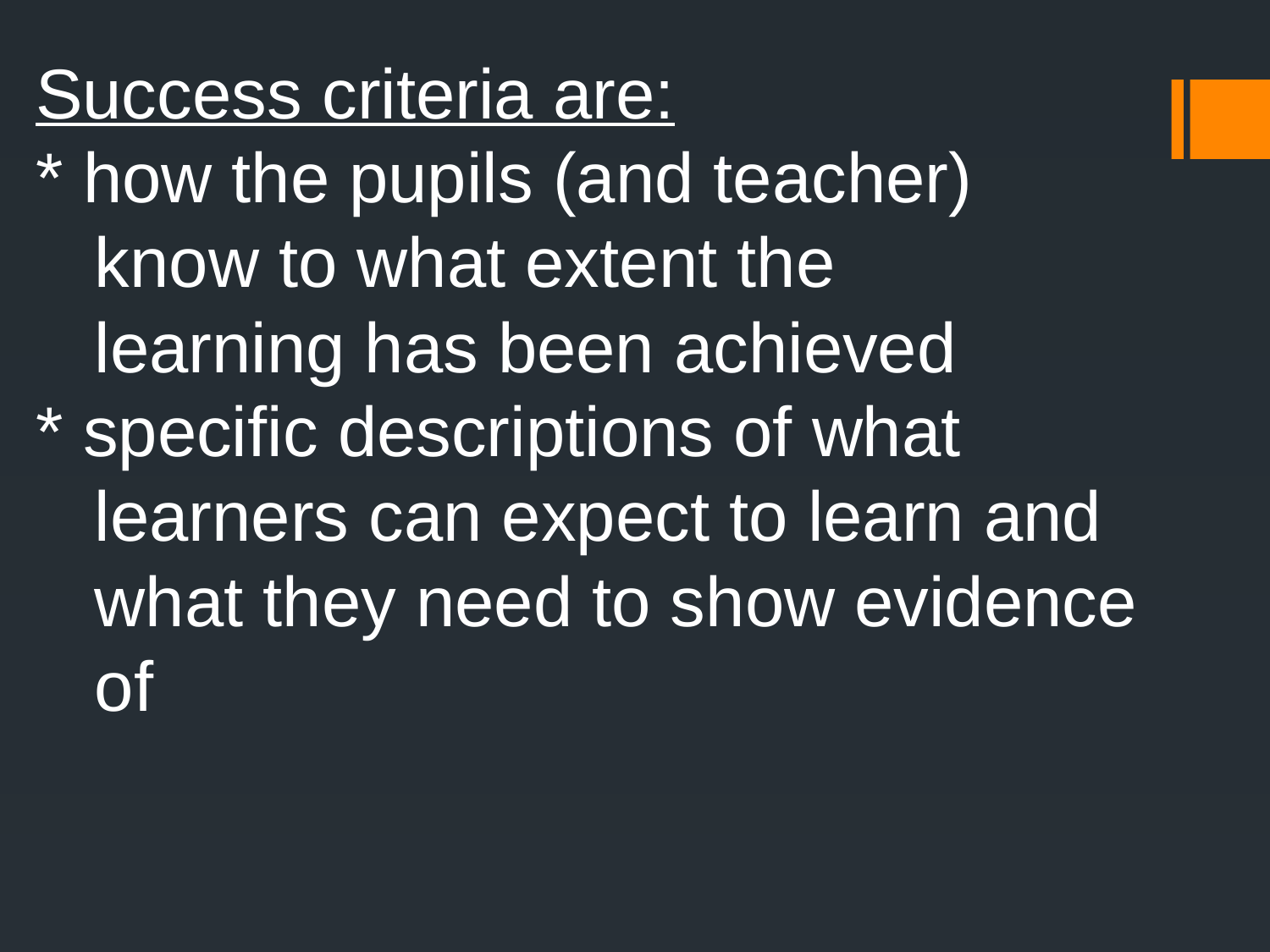

# Success criteria are: * how the pupils (and teacher) know to what extent the learning has been achieved * specific descriptions of what learners can expect to learn and what they need to show evidence of